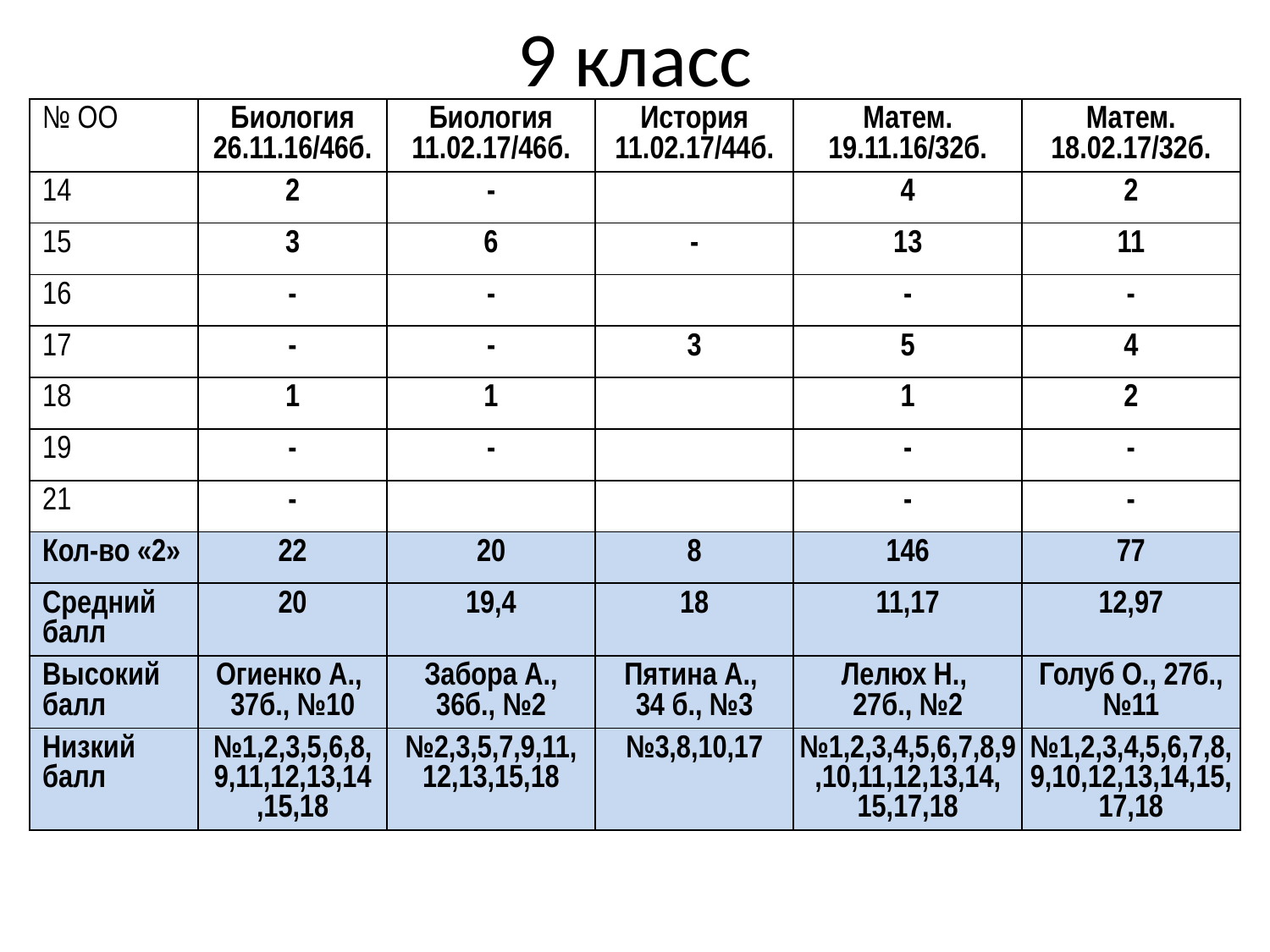

# 9 класс
| № ОО | Биология 26.11.16/46б. | Биология 11.02.17/46б. | История 11.02.17/44б. | Матем. 19.11.16/32б. | Матем. 18.02.17/32б. |
| --- | --- | --- | --- | --- | --- |
| 14 | 2 | - |  | 4 | 2 |
| 15 | 3 | 6 | - | 13 | 11 |
| 16 | - | - |  | - | - |
| 17 | - | - | 3 | 5 | 4 |
| 18 | 1 | 1 |  | 1 | 2 |
| 19 | - | - |  | - | - |
| 21 | - |  |  | - | - |
| Кол-во «2» | 22 | 20 | 8 | 146 | 77 |
| Средний балл | 20 | 19,4 | 18 | 11,17 | 12,97 |
| Высокий балл | Огиенко А., 37б., №10 | Забора А., 36б., №2 | Пятина А., 34 б., №3 | Лелюх Н., 27б., №2 | Голуб О., 27б., №11 |
| Низкий балл | №1,2,3,5,6,8,9,11,12,13,14,15,18 | №2,3,5,7,9,11,12,13,15,18 | №3,8,10,17 | №1,2,3,4,5,6,7,8,9,10,11,12,13,14, 15,17,18 | №1,2,3,4,5,6,7,8,9,10,12,13,14,15,17,18 |